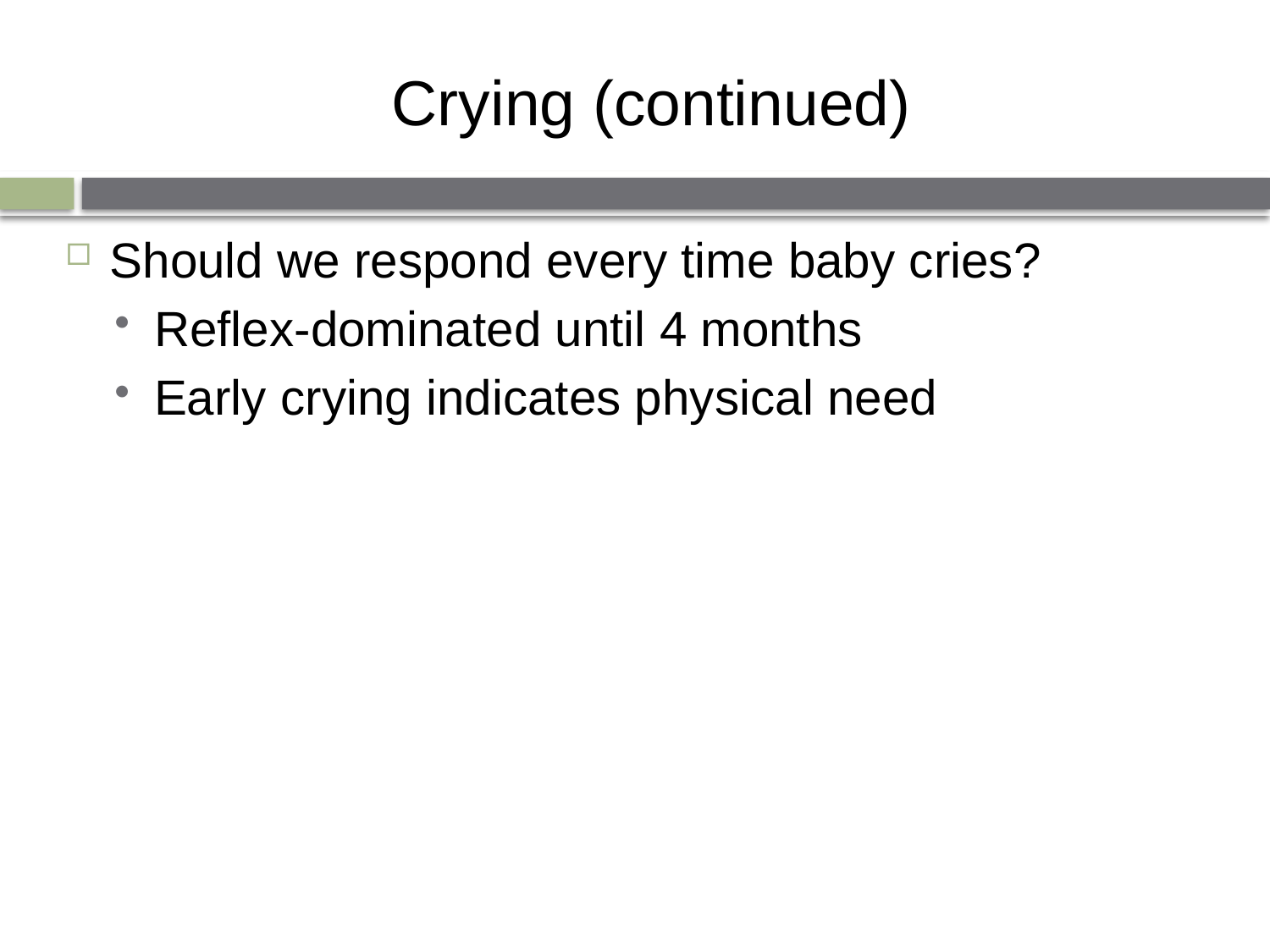

# Crying (continued)
Should we respond every time baby cries?
Reflex-dominated until 4 months
Early crying indicates physical need